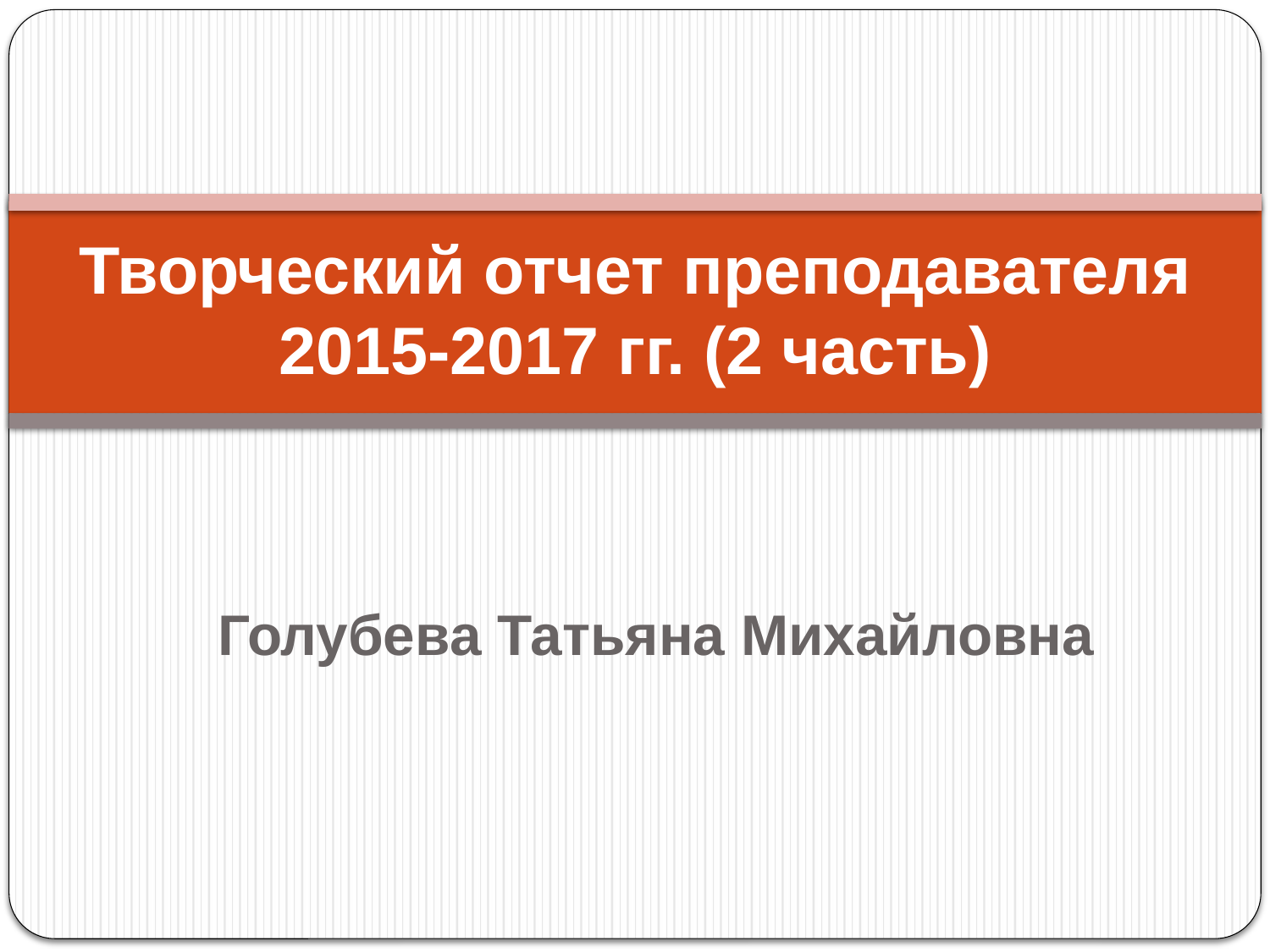

# Творческий отчет преподавателя 2015-2017 гг. (2 часть)
Голубева Татьяна Михайловна